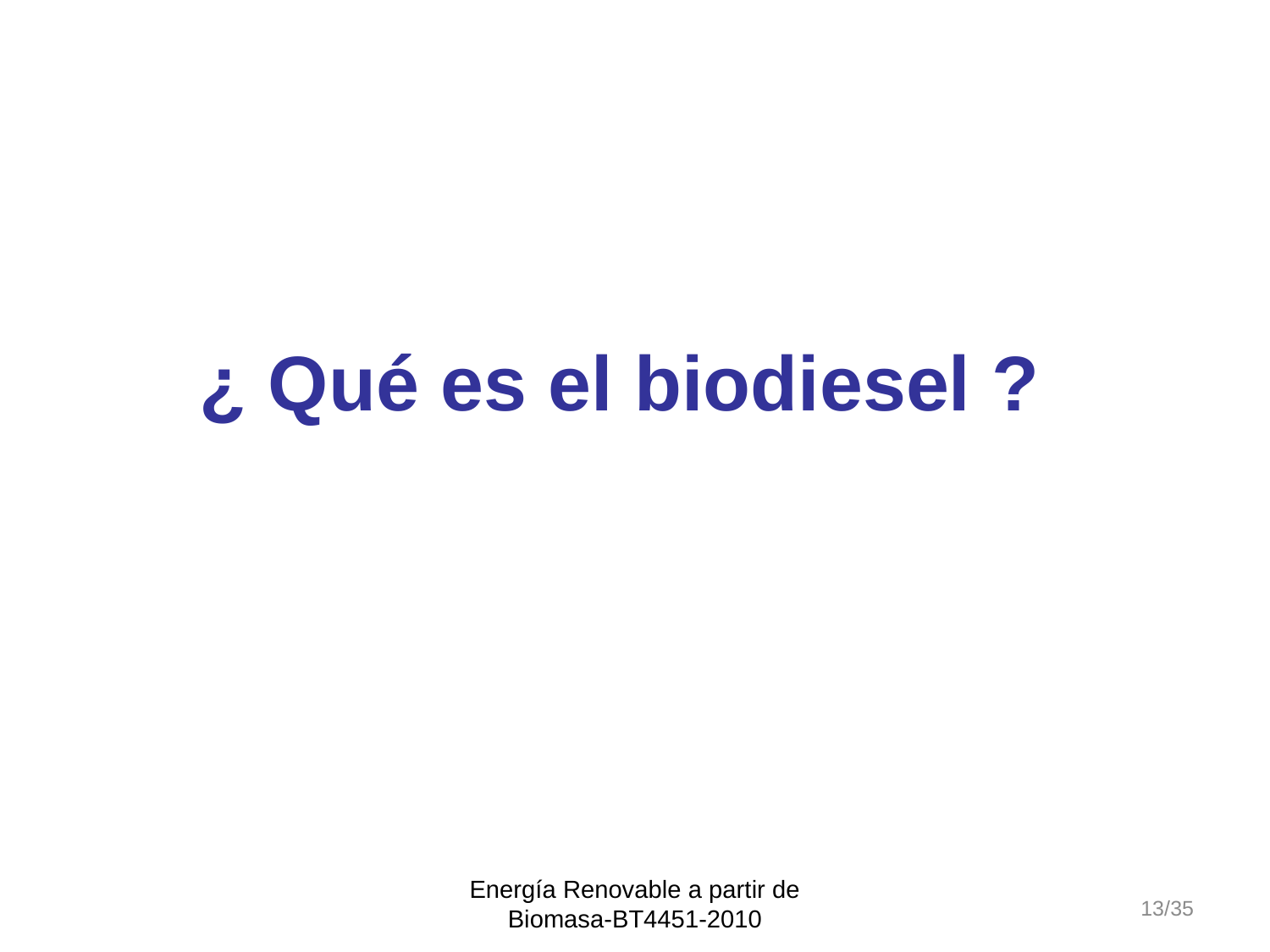

¿ Qué es el biodiesel ?
Energía Renovable a partir de Biomasa-BT4451-2010
13/35